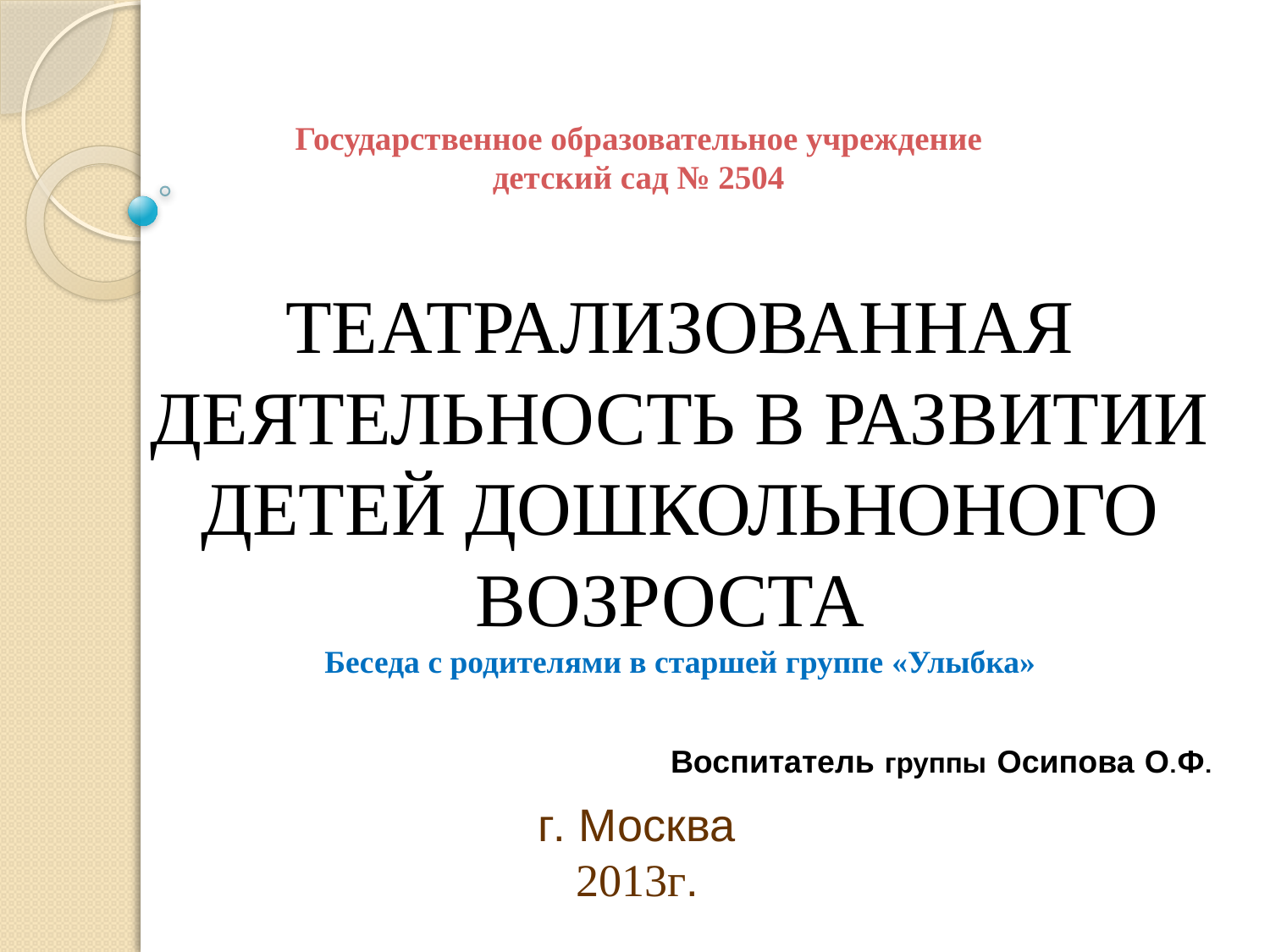

Государственное образовательное учреждение
 детский сад № 2504
# ТЕАТРАЛИЗОВАННАЯ ДЕЯТЕЛЬНОСТЬ В РАЗВИТИИ ДЕТЕЙ ДОШКОЛЬНОНОГО ВОЗРОСТА Беседа с родителями в старшей группе «Улыбка»
Воспитатель группы Осипова О.Ф.
г. Москва
2013г.